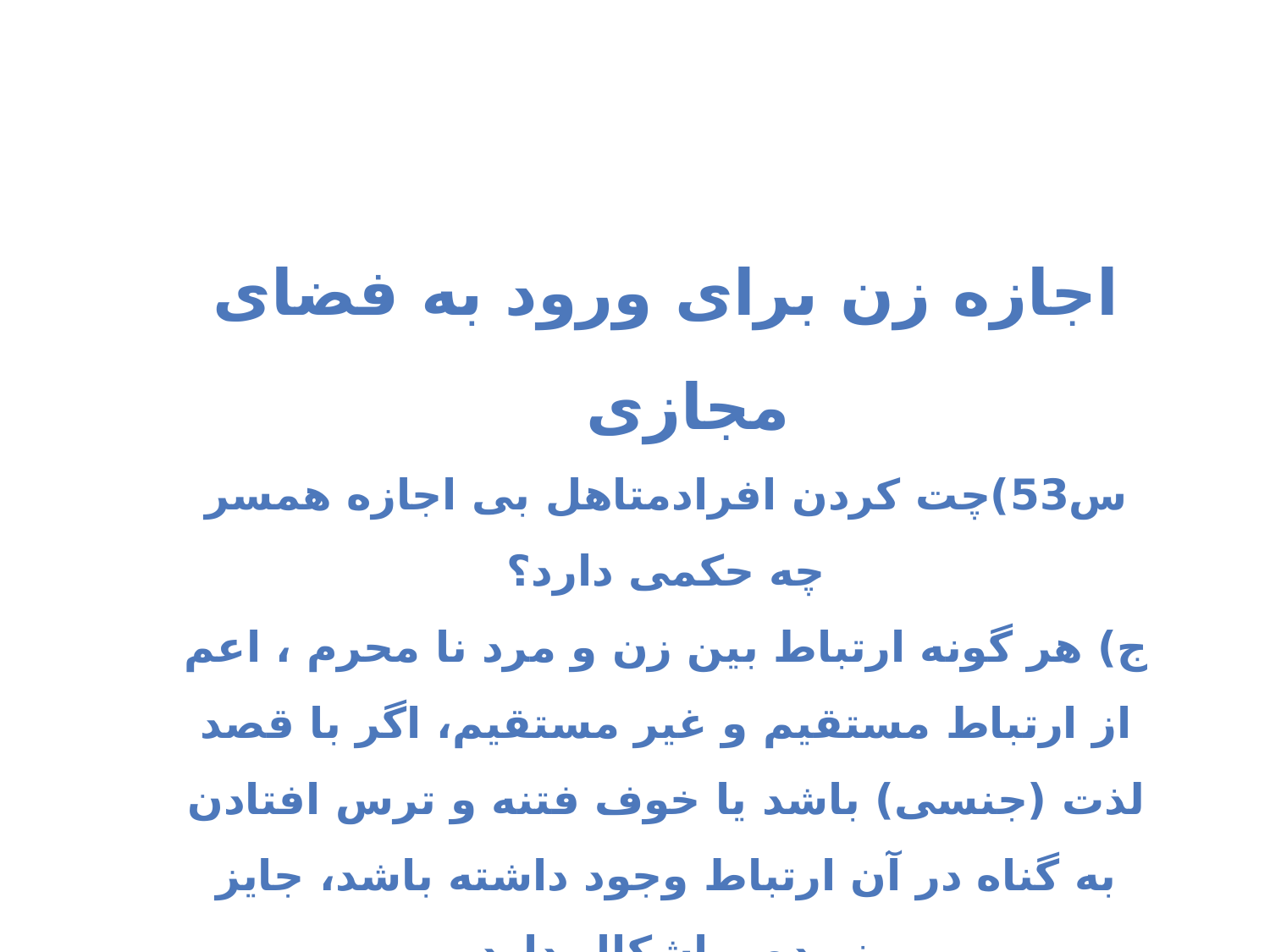

اجازه زن برای ورود به فضای مجازی
س53)چت کردن افرادمتاهل بی اجازه همسر چه حکمی دارد؟
ج) هر گونه ارتباط بین زن و مرد نا محرم ، اعم از ارتباط مستقیم و غیر مستقیم، اگر با قصد لذت (جنسی) باشد یا خوف فتنه و ترس افتادن به گناه در آن ارتباط وجود داشته باشد، جایز نبوده و اشکال دارد.